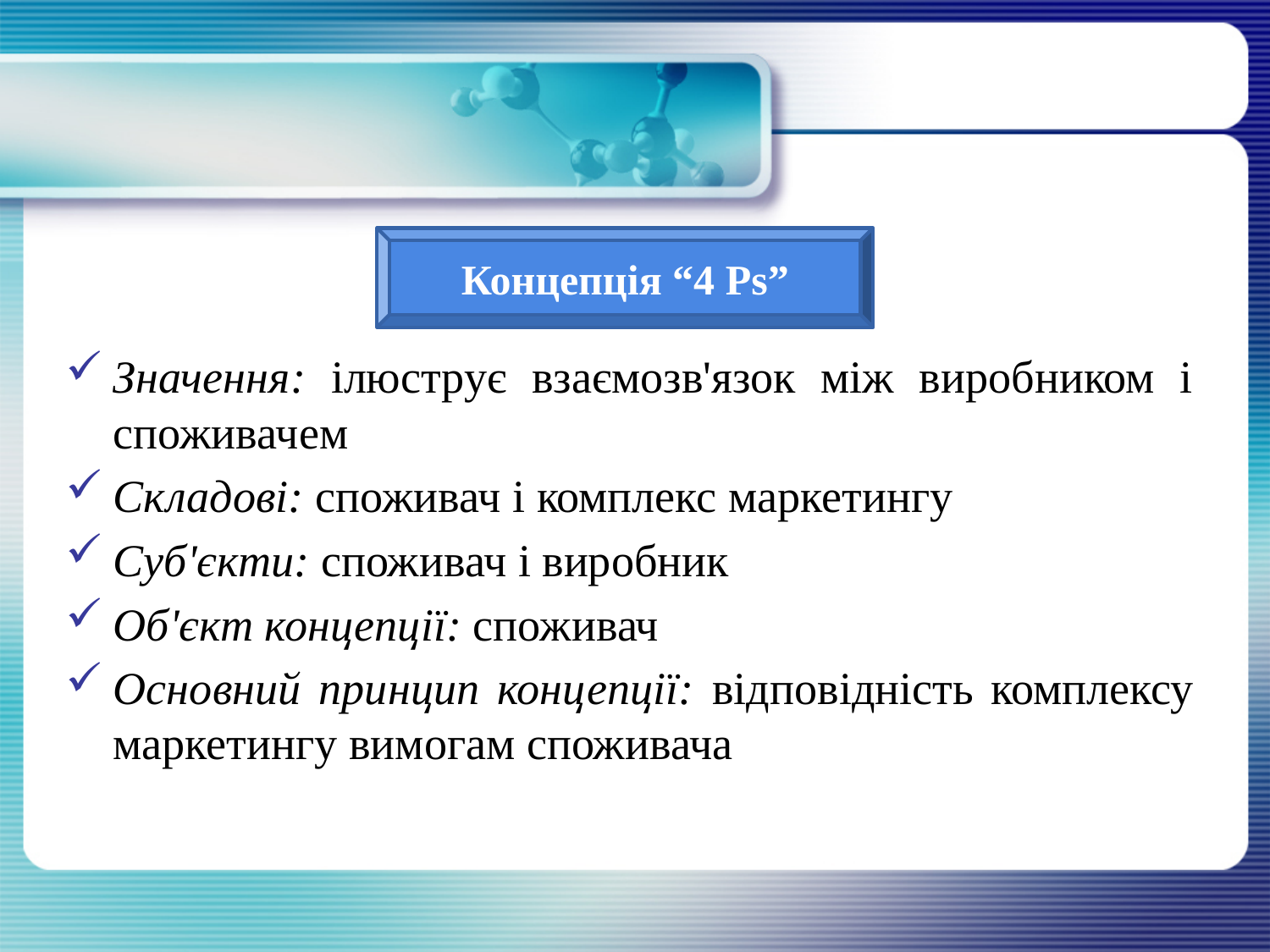

Значення: ілюструє взаємозв'язок між виробником і споживачем
Складові: споживач і комплекс маркетингу
Суб'єкти: споживач і виробник
Об'єкт концепції: споживач
Основний принцип концепції: відповідність комплексу маркетингу вимогам споживача

Концепція “4 Ps”